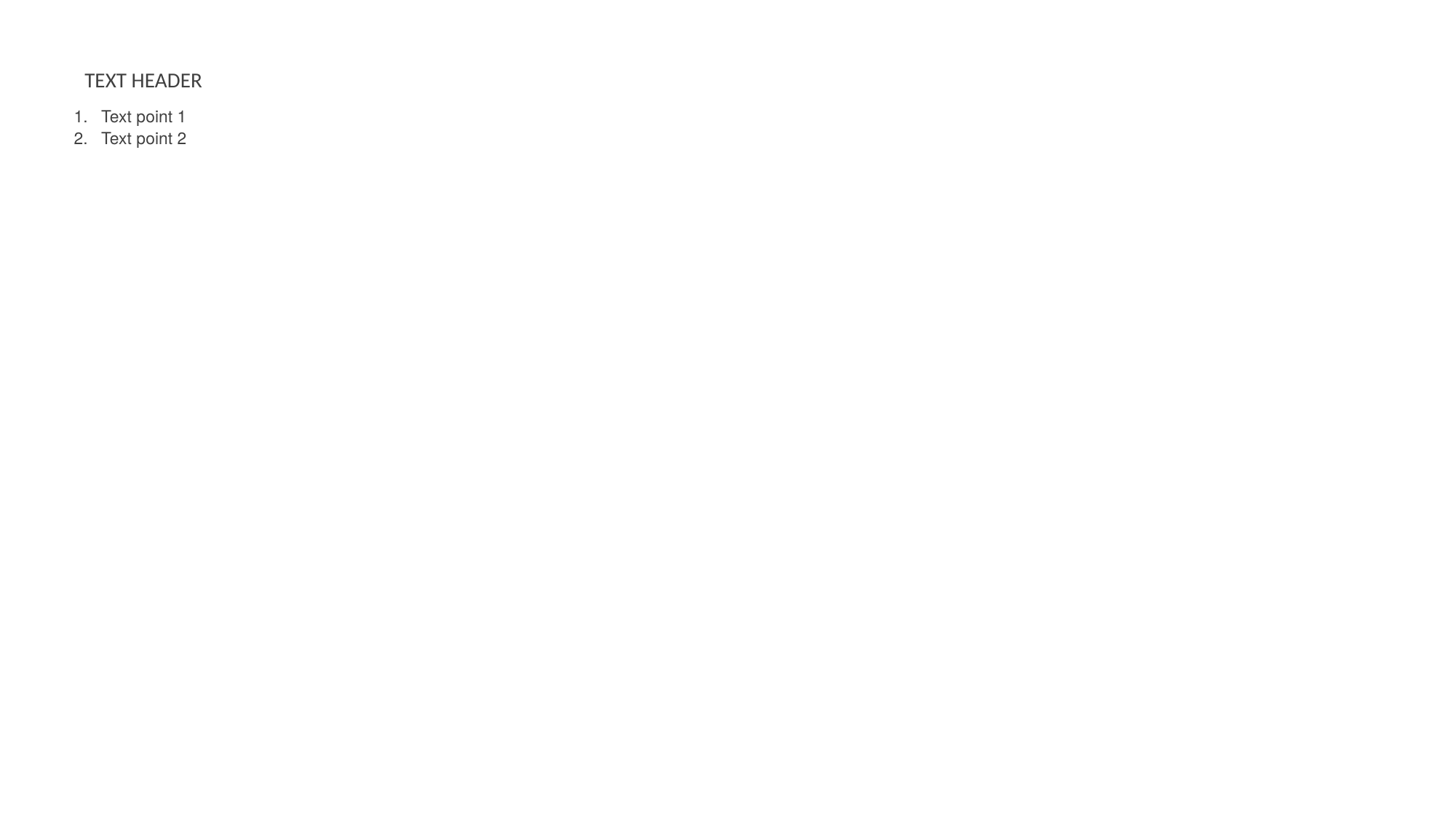

TEXT HEADER
Text point 1
Text point 2